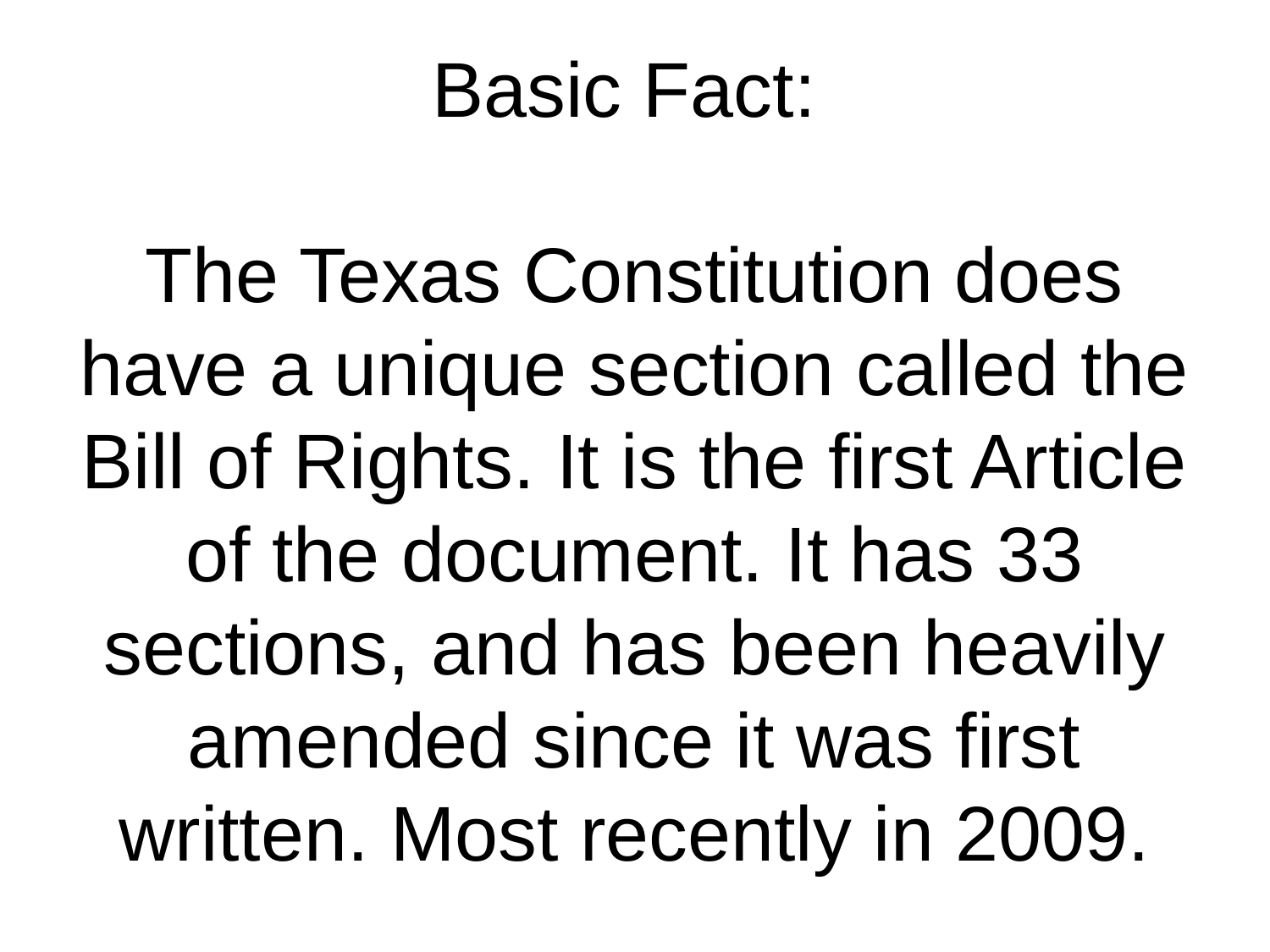

# Basic Fact: The Texas Constitution does have a unique section called the Bill of Rights. It is the first Article of the document. It has 33 sections, and has been heavily amended since it was first written. Most recently in 2009.